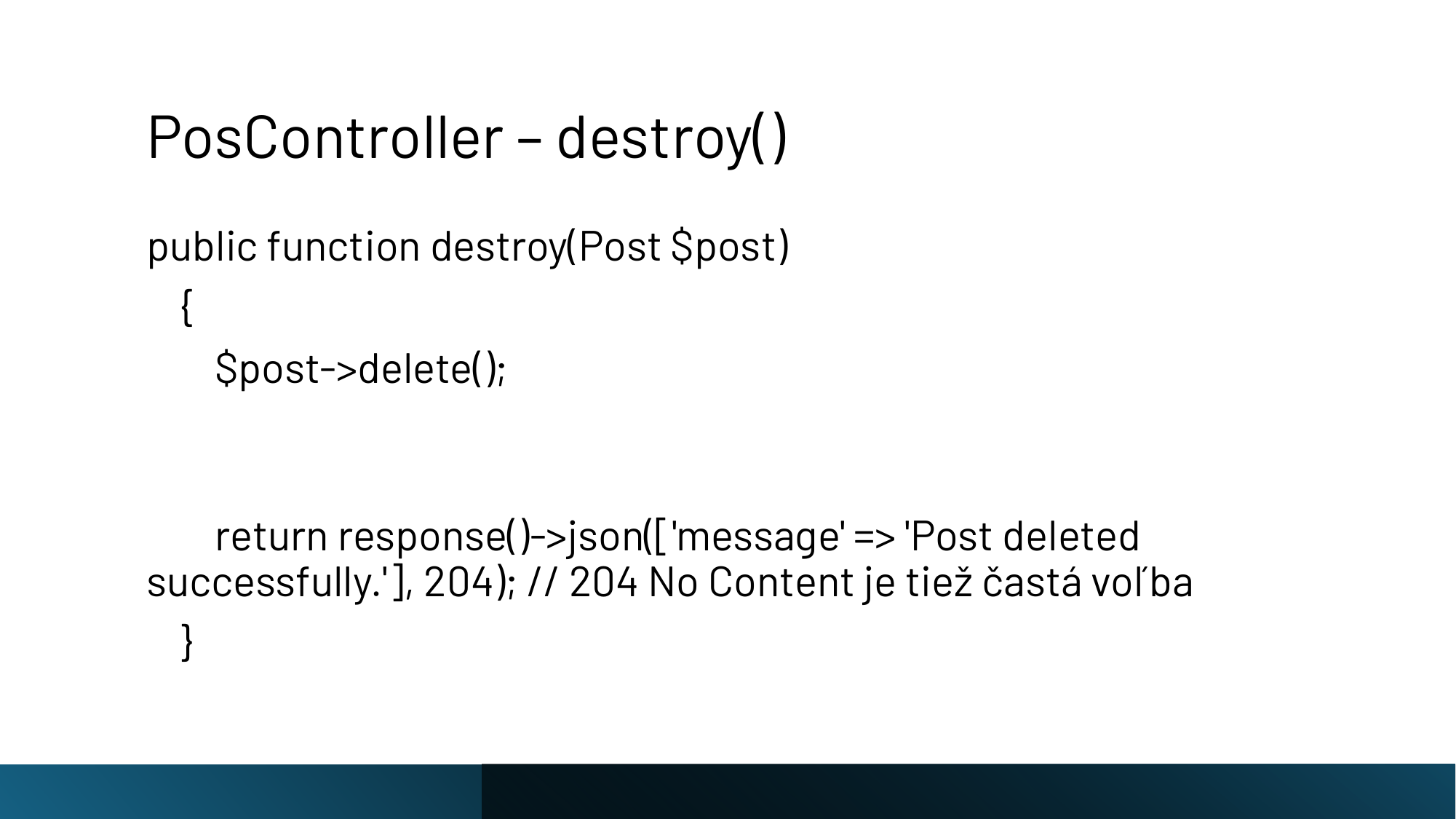

# PosController – destroy()
public function destroy(Post $post)
    {
        $post->delete();

        return response()->json(['message' => 'Post deleted successfully.'], 204); // 204 No Content je tiež častá voľba
    }